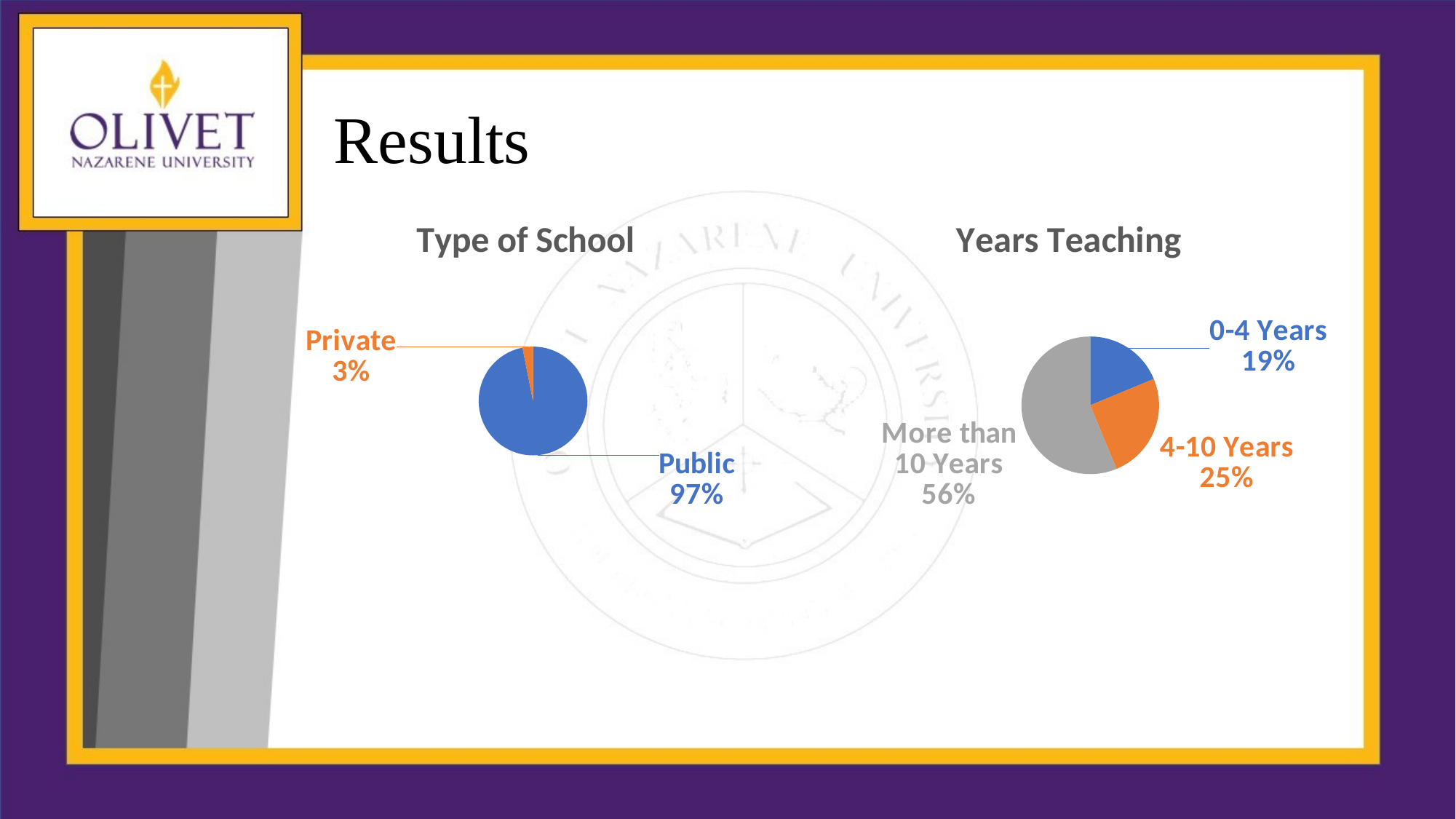

# Results

### Chart:

| Category | Type of School |
|---|---|
| Public | 31.0 |
| Private | 1.0 |

### Chart:

| Category | Years Teaching |
|---|---|
| 0-4 Years | 6.0 |
| 4-10 Years | 8.0 |
| More than 10 Years | 18.0 |